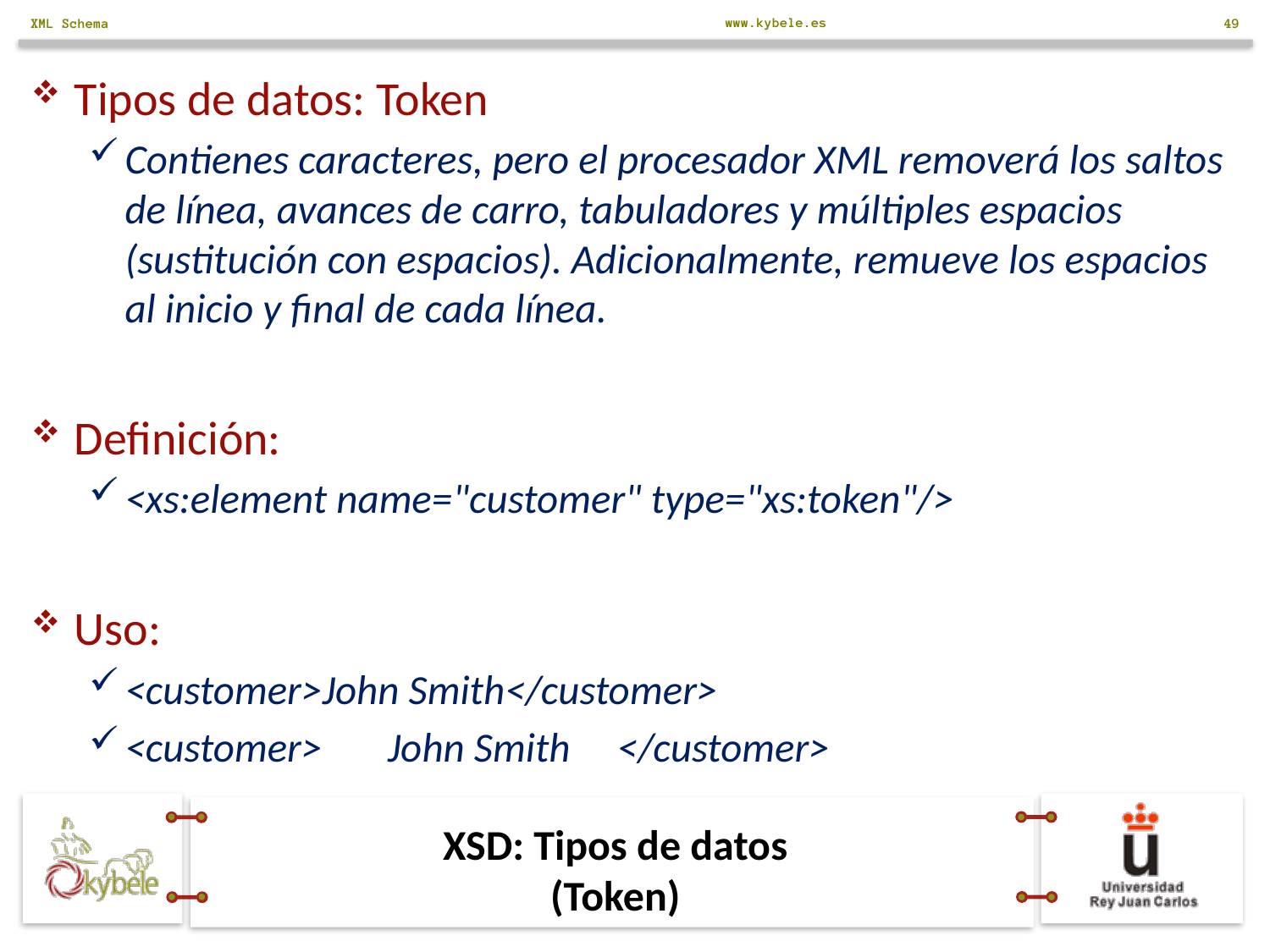

XML Schema
49
Tipos de datos: Token
Contienes caracteres, pero el procesador XML removerá los saltos de línea, avances de carro, tabuladores y múltiples espacios (sustitución con espacios). Adicionalmente, remueve los espacios al inicio y final de cada línea.

Definición:
<xs:element name="customer" type="xs:token"/>

Uso:
<customer>John Smith</customer>
<customer>       John Smith     </customer>
# XSD: Tipos de datos (Token)